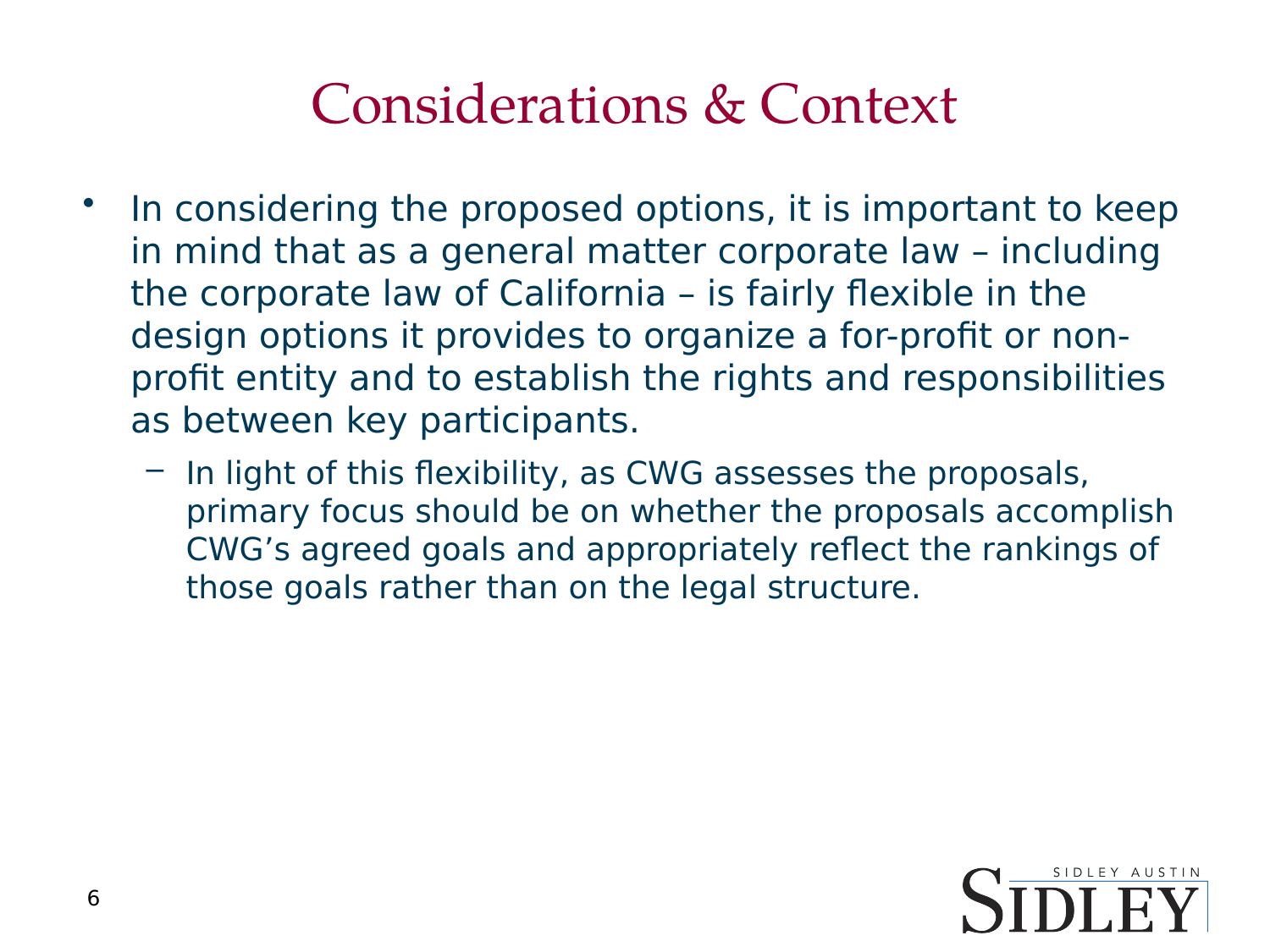

# Considerations & Context
In considering the proposed options, it is important to keep in mind that as a general matter corporate law – including the corporate law of California – is fairly flexible in the design options it provides to organize a for-profit or non-profit entity and to establish the rights and responsibilities as between key participants.
In light of this flexibility, as CWG assesses the proposals, primary focus should be on whether the proposals accomplish CWG’s agreed goals and appropriately reflect the rankings of those goals rather than on the legal structure.

6